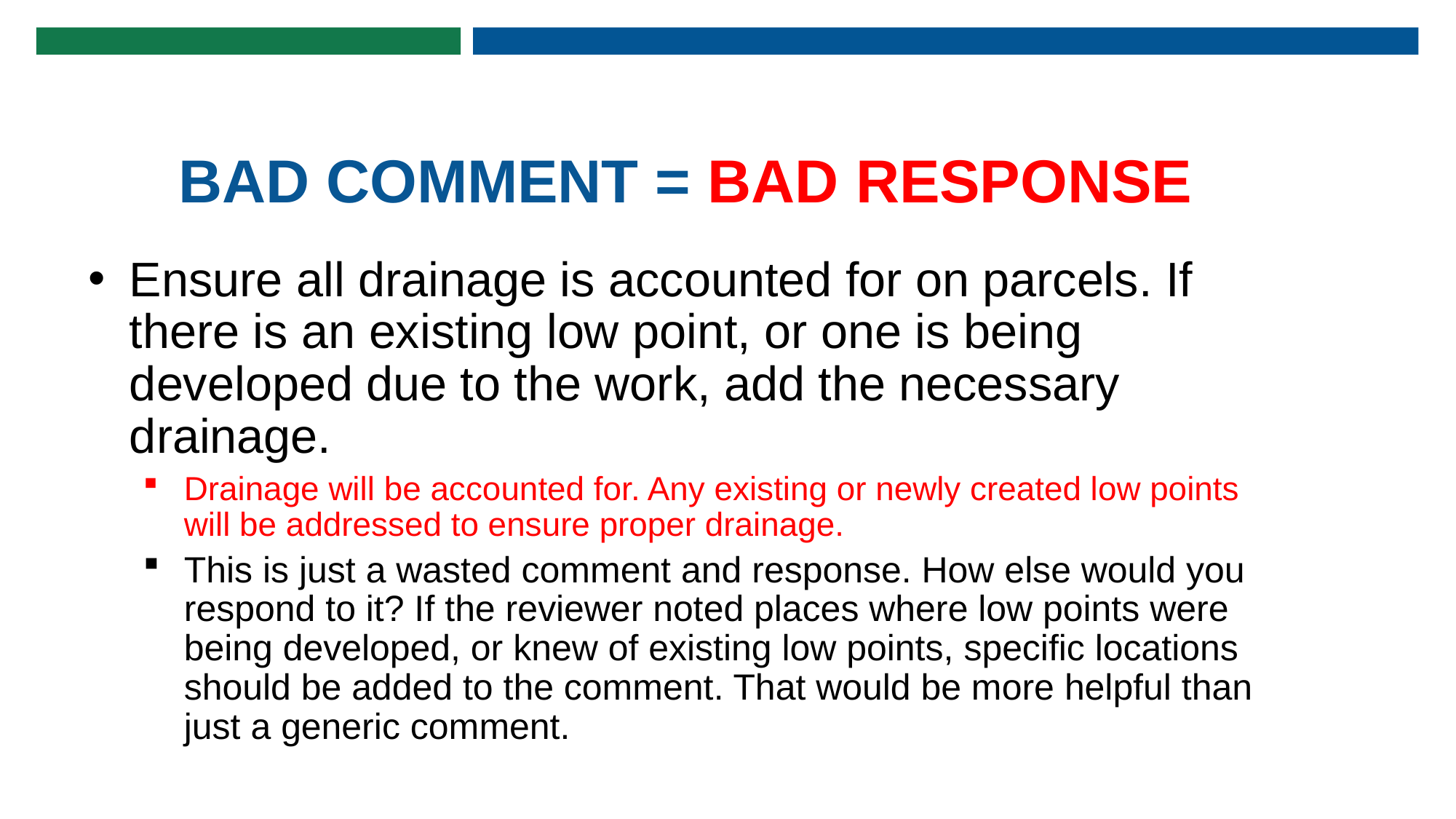

# BAD COMMENT = BAD RESPONSE
Ensure all drainage is accounted for on parcels. If there is an existing low point, or one is being developed due to the work, add the necessary drainage.
Drainage will be accounted for. Any existing or newly created low points will be addressed to ensure proper drainage.
This is just a wasted comment and response. How else would you respond to it? If the reviewer noted places where low points were being developed, or knew of existing low points, specific locations should be added to the comment. That would be more helpful than just a generic comment.